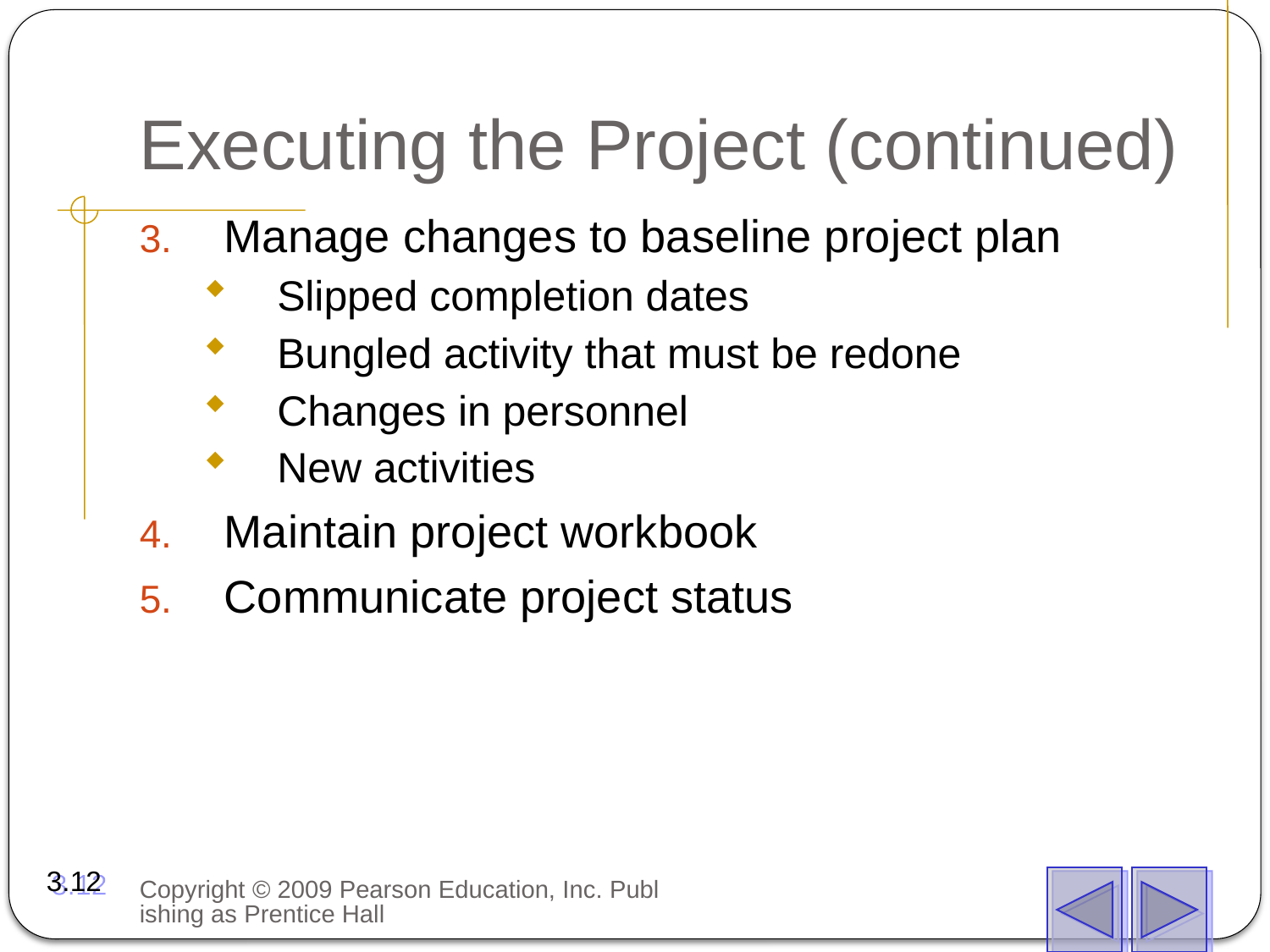

# Executing the Project (continued)
Manage changes to baseline project plan
Slipped completion dates
Bungled activity that must be redone
Changes in personnel
New activities
Maintain project workbook
Communicate project status

3.12
Copyright © 2009 Pearson Education, Inc. Publishing as Prentice Hall